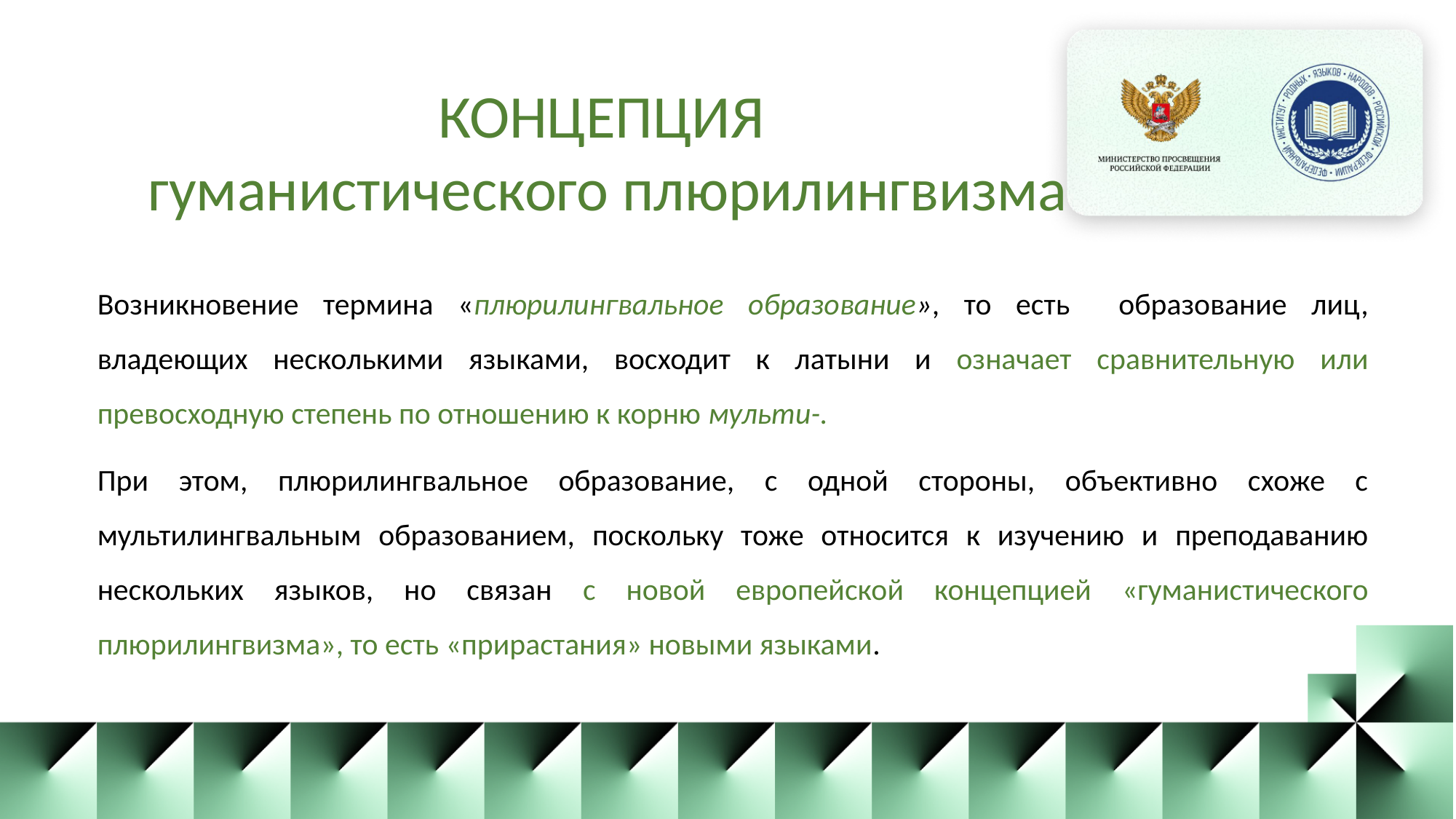

КОНЦЕПЦИЯ
гуманистического плюрилингвизма
Возникновение термина «плюрилингвальное образование», то есть  образование лиц, владеющих несколькими языками, восходит к латыни и означает сравнительную или превосходную степень по отношению к корню мульти-.
При этом, плюрилингвальное образование, с одной стороны, объективно схоже с мультилингвальным образованием, поскольку тоже относится к изучению и преподаванию нескольких языков, но связан с новой европейской концепцией «гуманистического плюрилингвизма», то есть «прирастания» новыми языками.